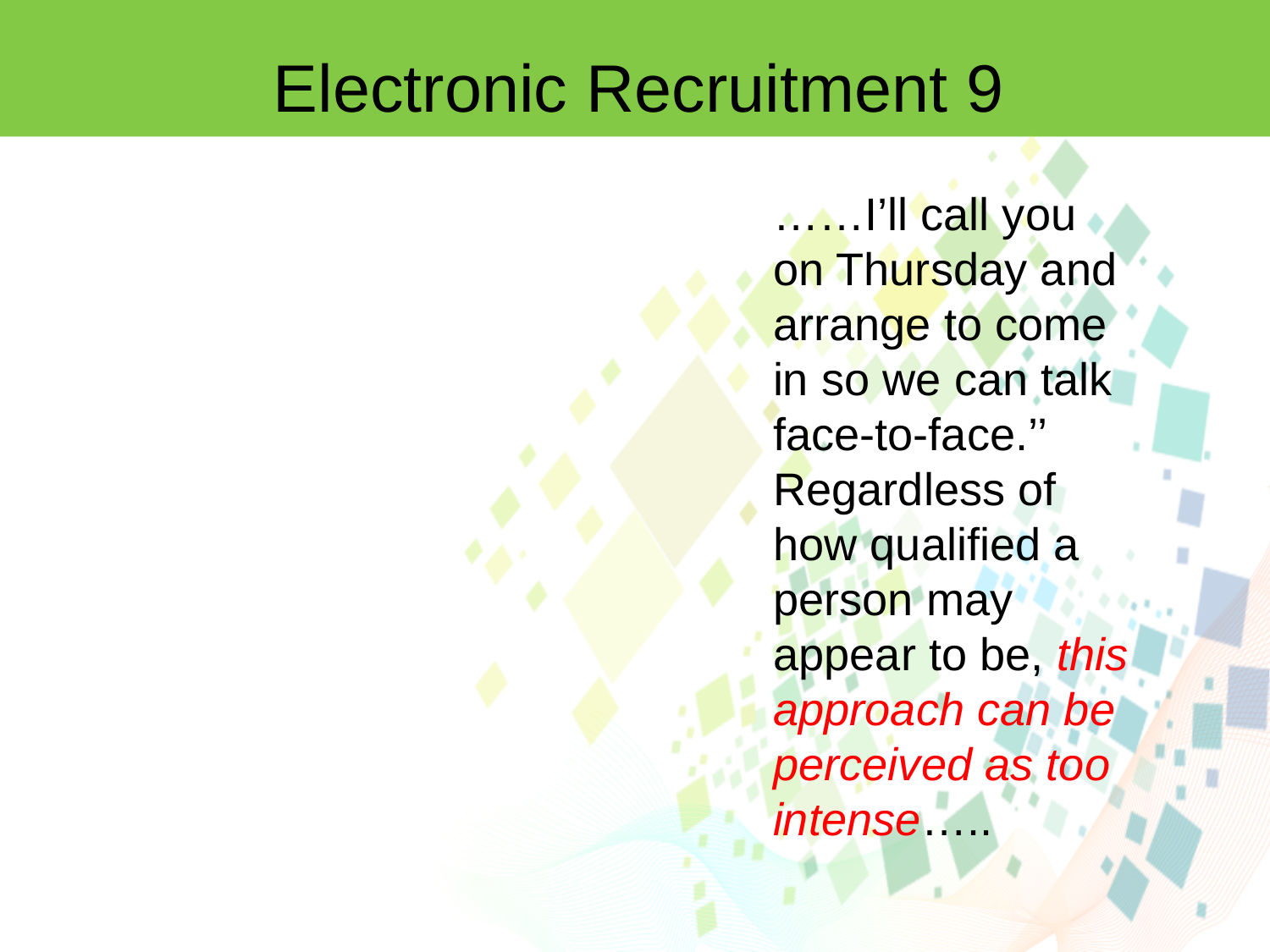

Electronic Recruitment 9
……I’ll call you on Thursday and arrange to come in so we can talk face-to-face.’’ Regardless of how qualified a person may appear to be, this approach can be perceived as too intense…..